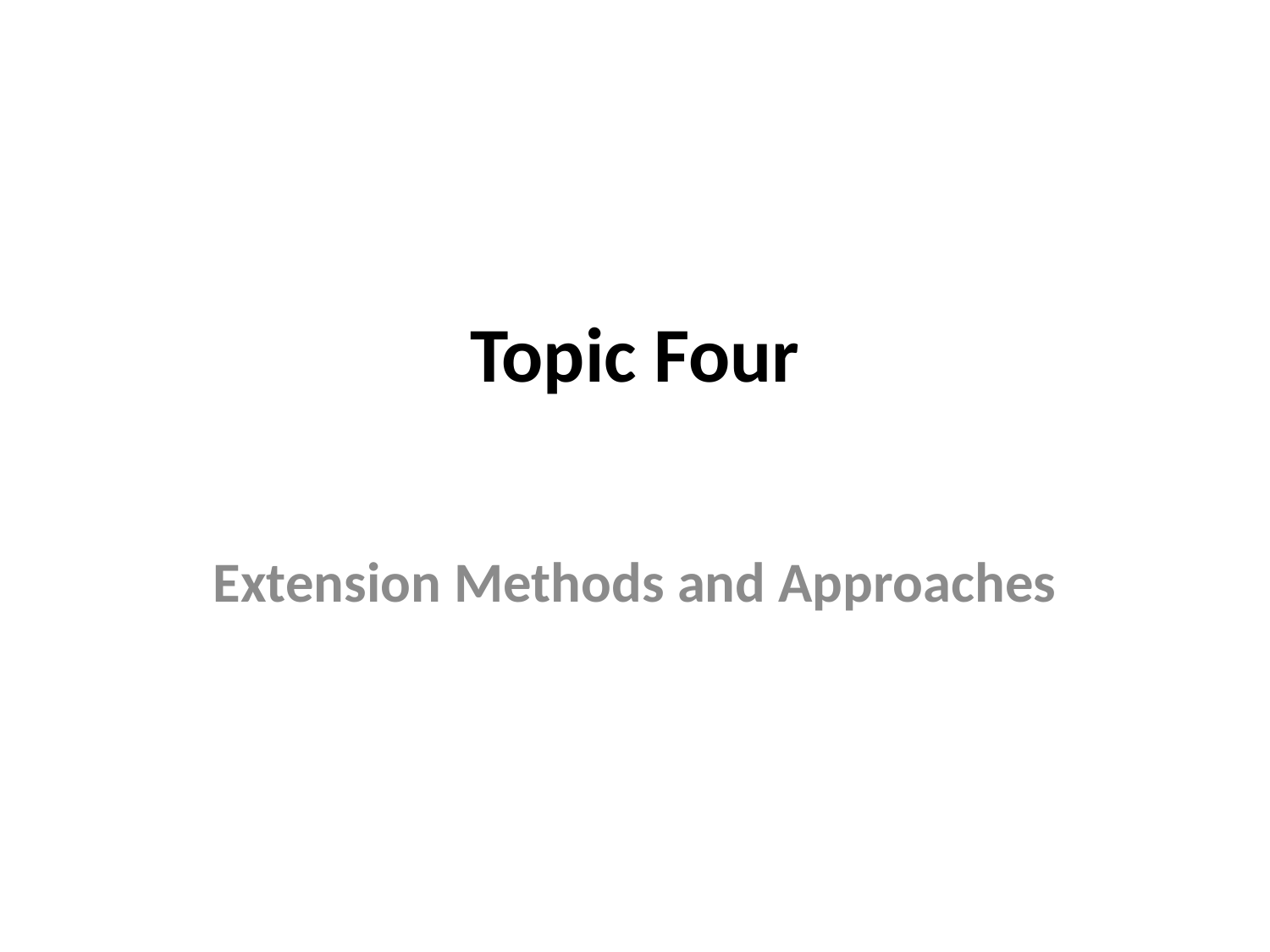

# Topic Four
Extension Methods and Approaches